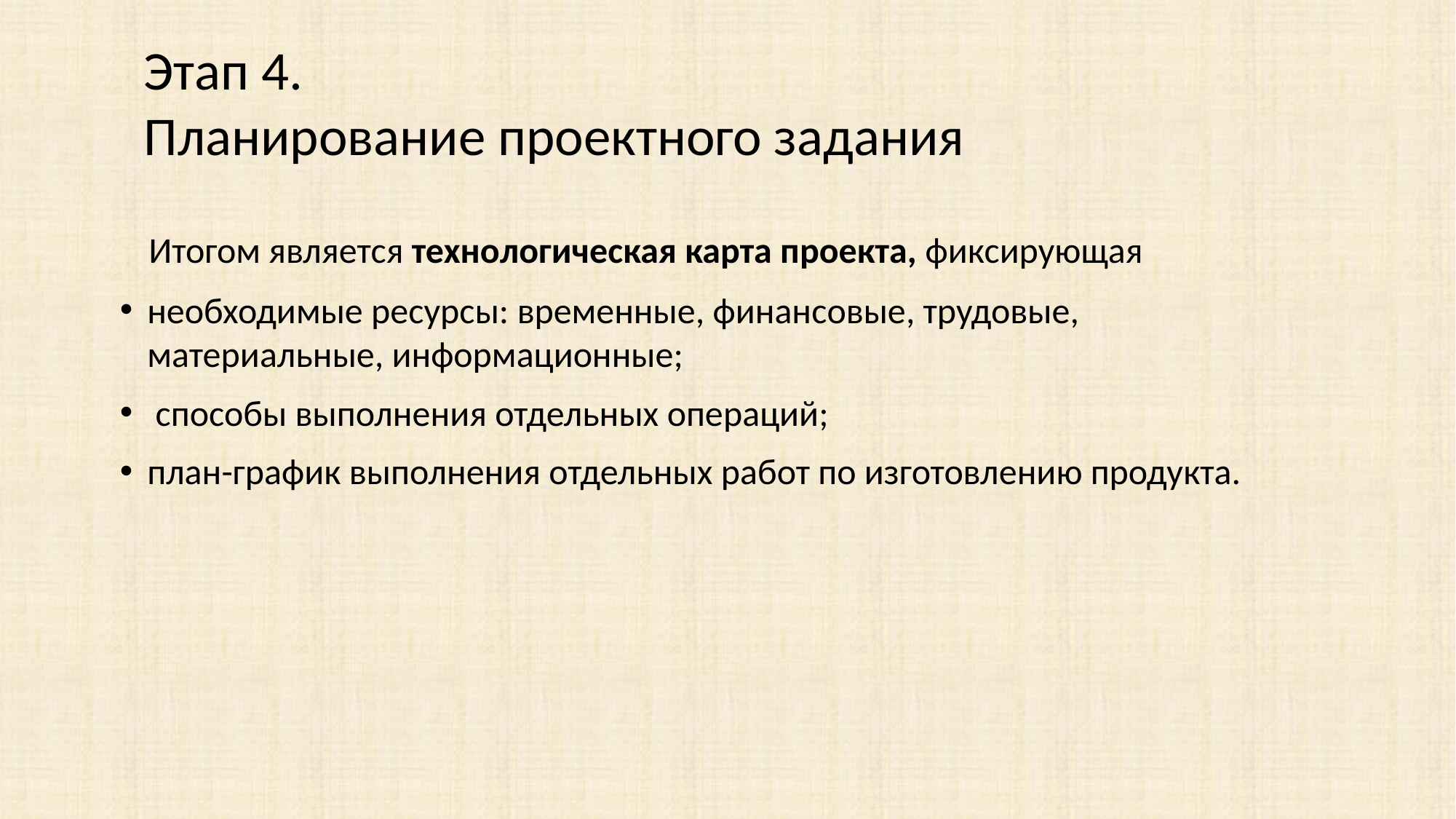

Этап 4.
Планирование проектного задания
   Итогом является технологическая карта проекта, фиксирующая
необходимые ресурсы: временные, финансовые, трудовые, материальные, информационные;
 способы выполнения отдельных операций;
план-график выполнения отдельных работ по изготовлению продукта.